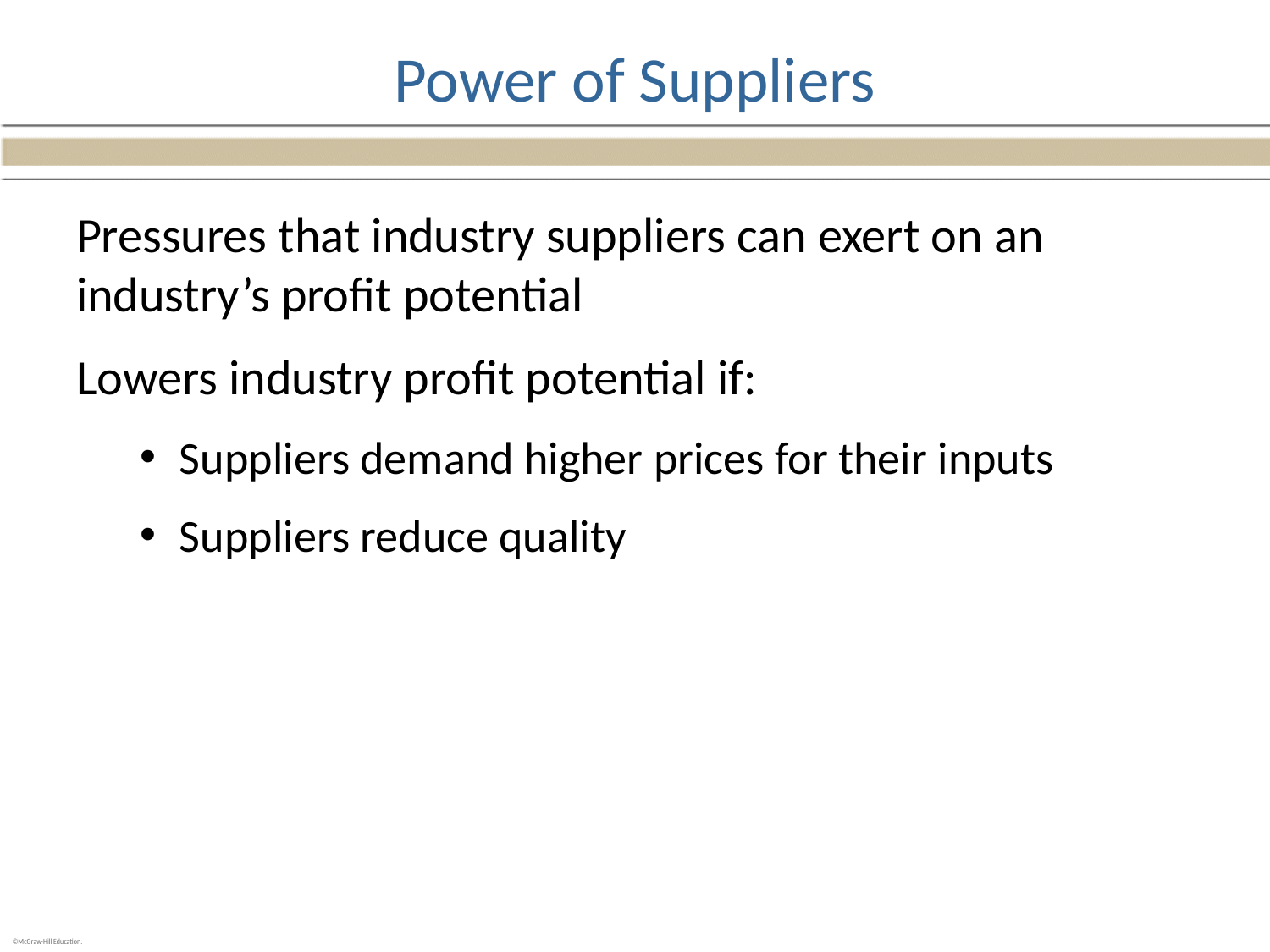

# Power of Suppliers
Pressures that industry suppliers can exert on an industry’s profit potential
Lowers industry profit potential if:
Suppliers demand higher prices for their inputs
Suppliers reduce quality